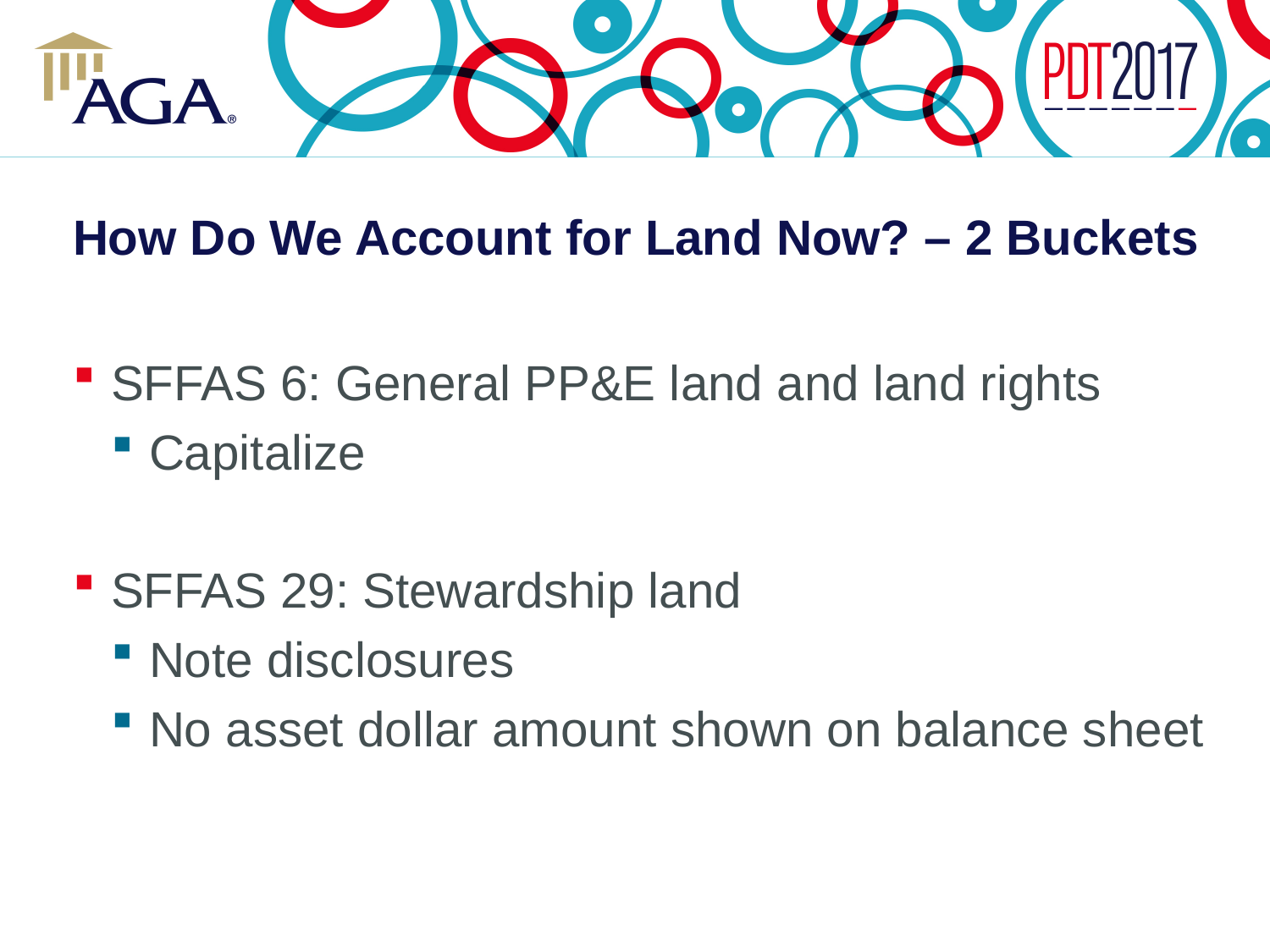

# How Do We Account for Land Now? – 2 Buckets

SFFAS 6: General PP&E land and land rights
Capitalize

SFFAS 29: Stewardship land
Note disclosures
No asset dollar amount shown on balance sheet